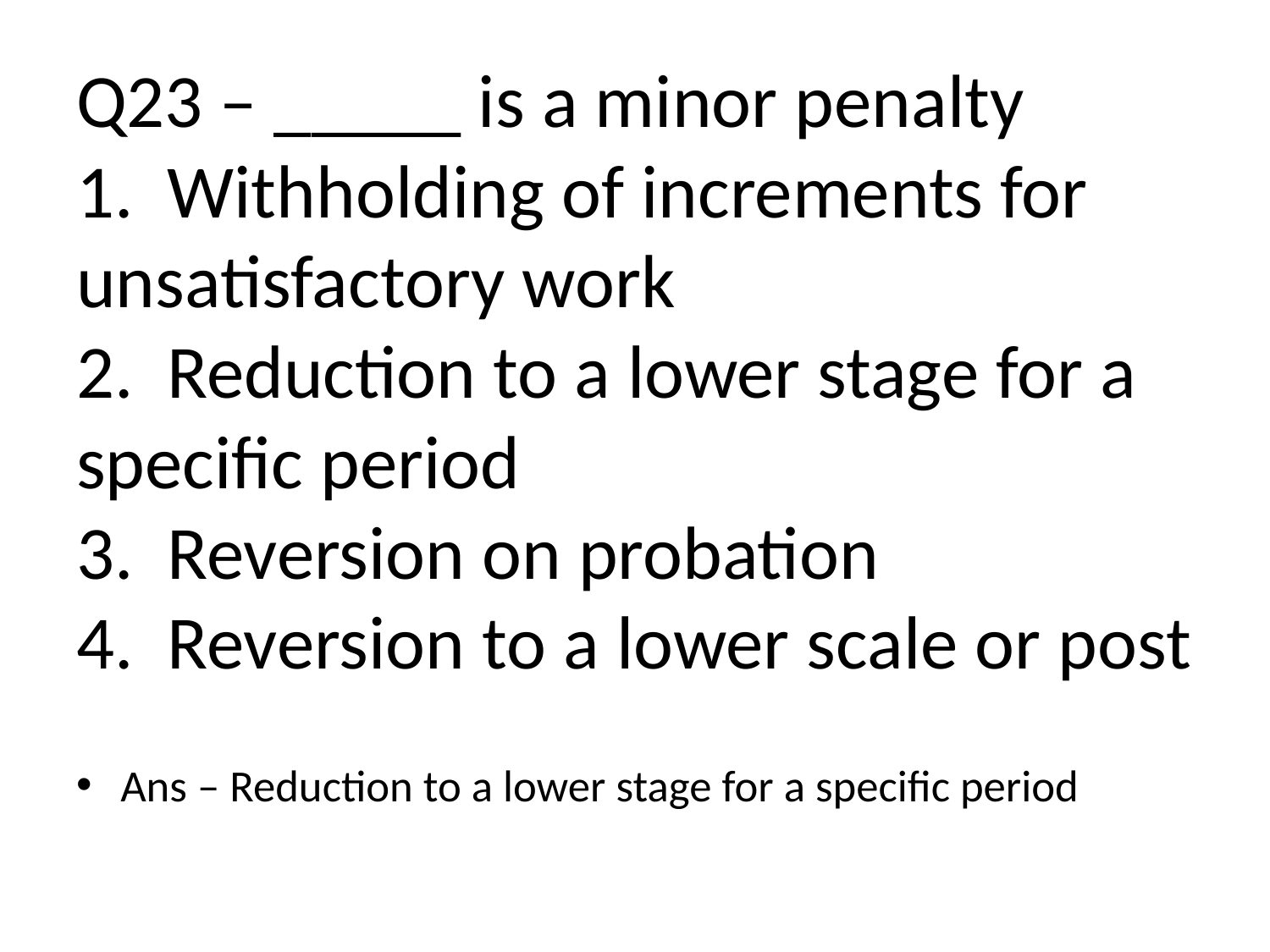

# Q23 – _____ is a minor penalty 1.  Withholding of increments for unsatisfactory work 2.  Reduction to a lower stage for a specific period 3.  Reversion on probation 4.  Reversion to a lower scale or post
Ans – Reduction to a lower stage for a specific period